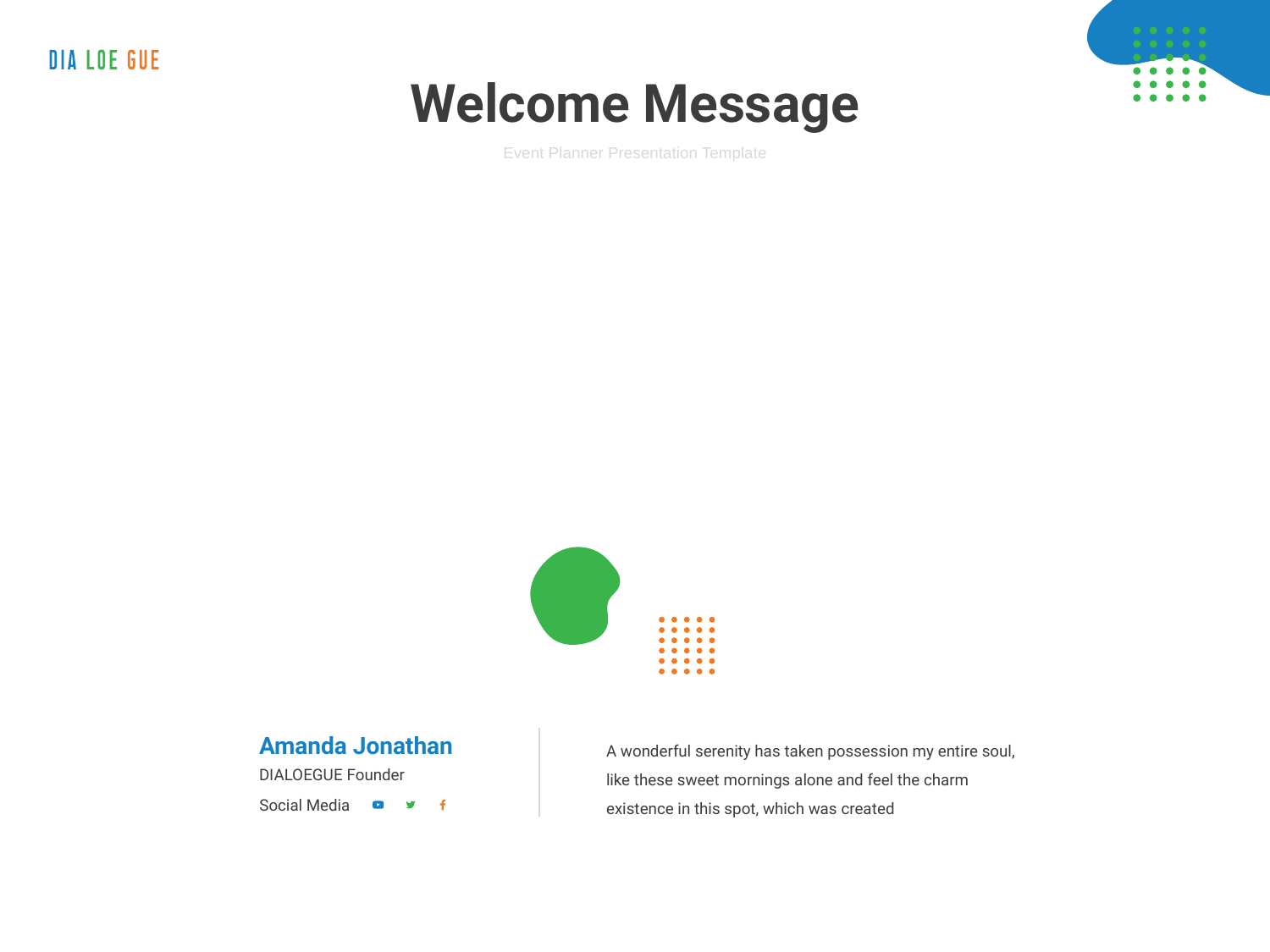

# Welcome Message
Event Planner Presentation Template

Amanda Jonathan
A wonderful serenity has taken possession my entire soul, like these sweet mornings alone and feel the charm existence in this spot, which was created
DIALOEGUE Founder
Social Media